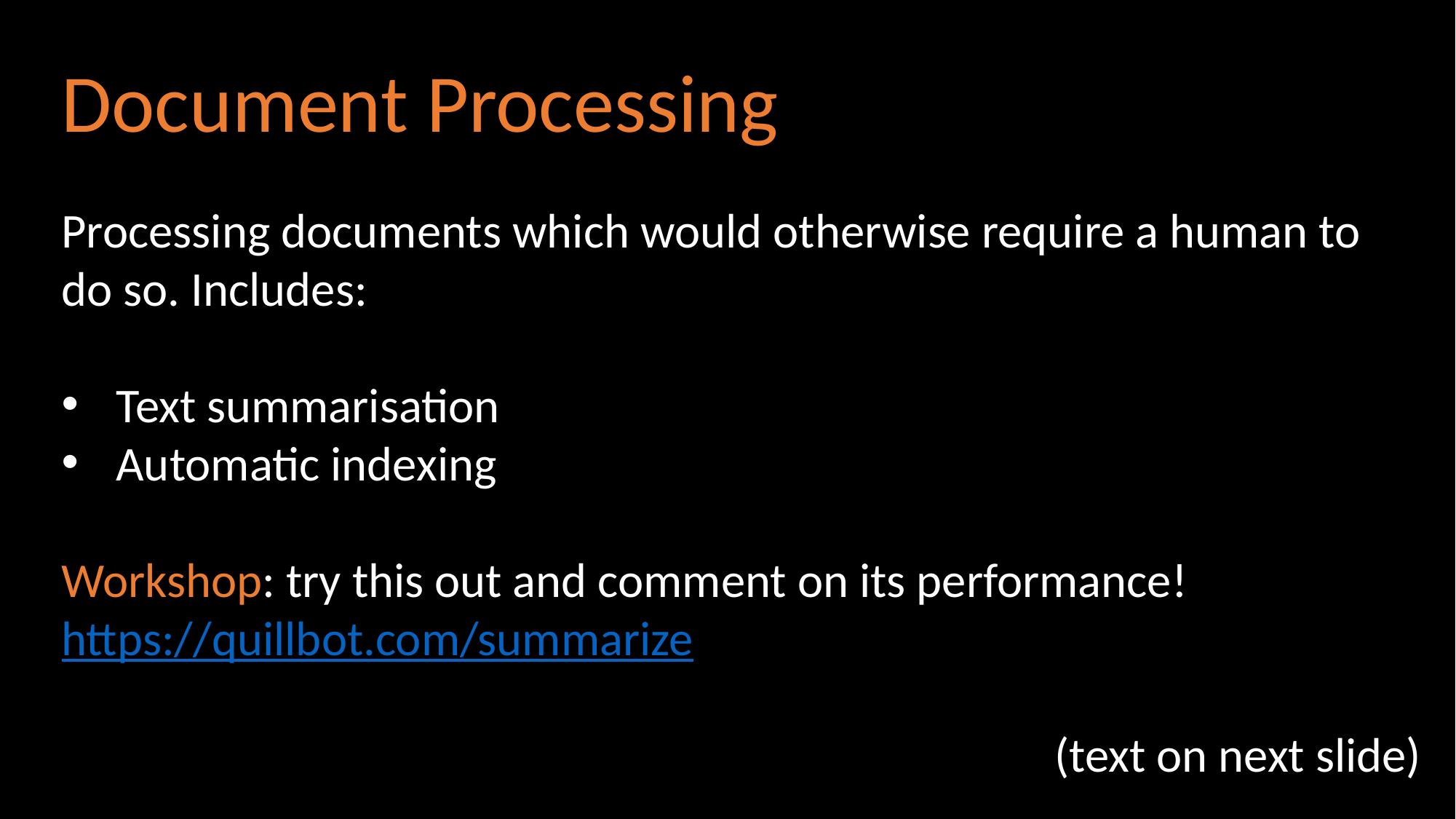

Document Processing

Processing documents which would otherwise require a human to do so. Includes:

Text summarisation
Automatic indexing

Workshop: try this out and comment on its performance! https://quillbot.com/summarize

(text on next slide)